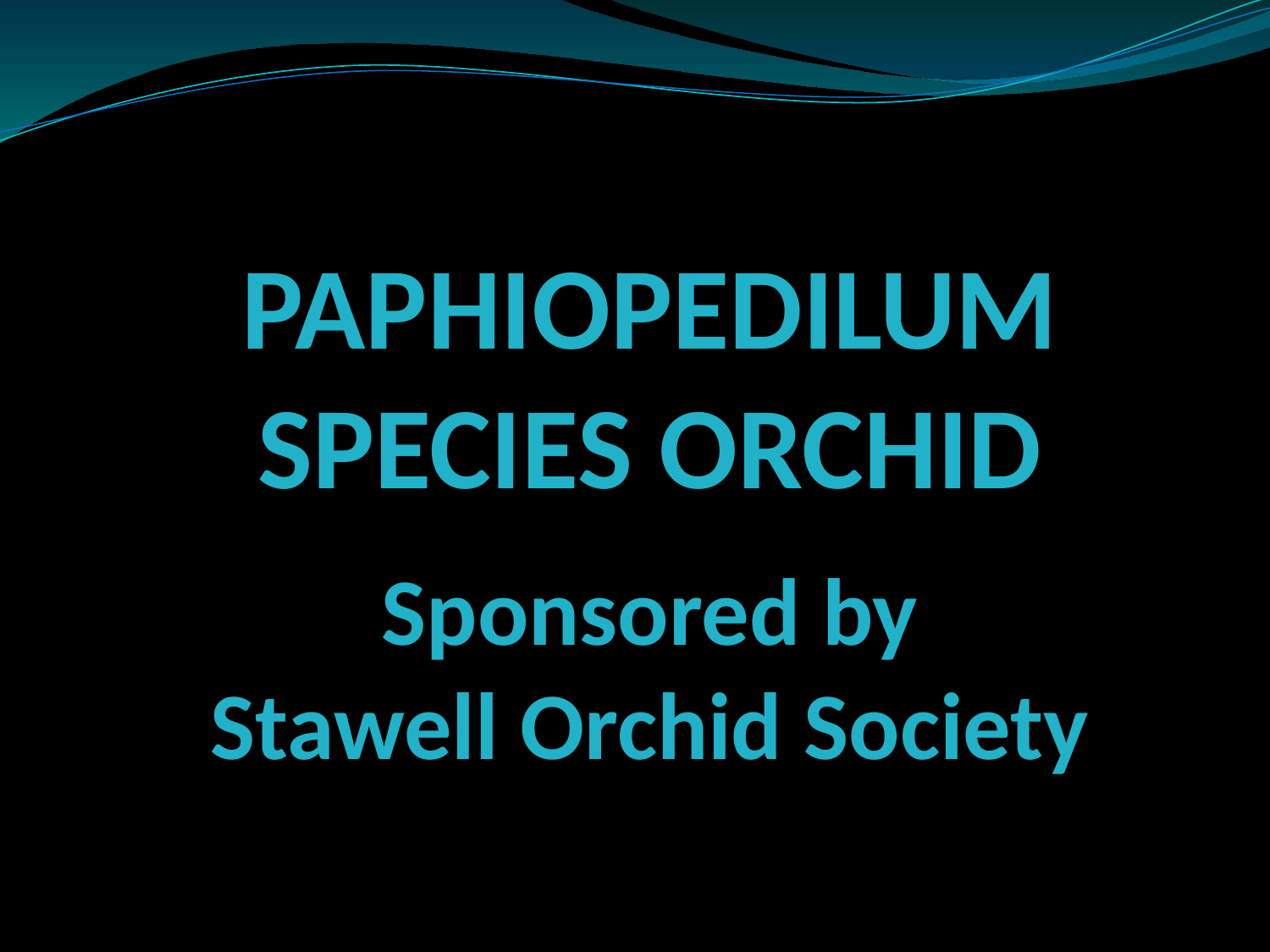

paphiopedilum
species ORCHID

Sponsored by
Stawell Orchid Society